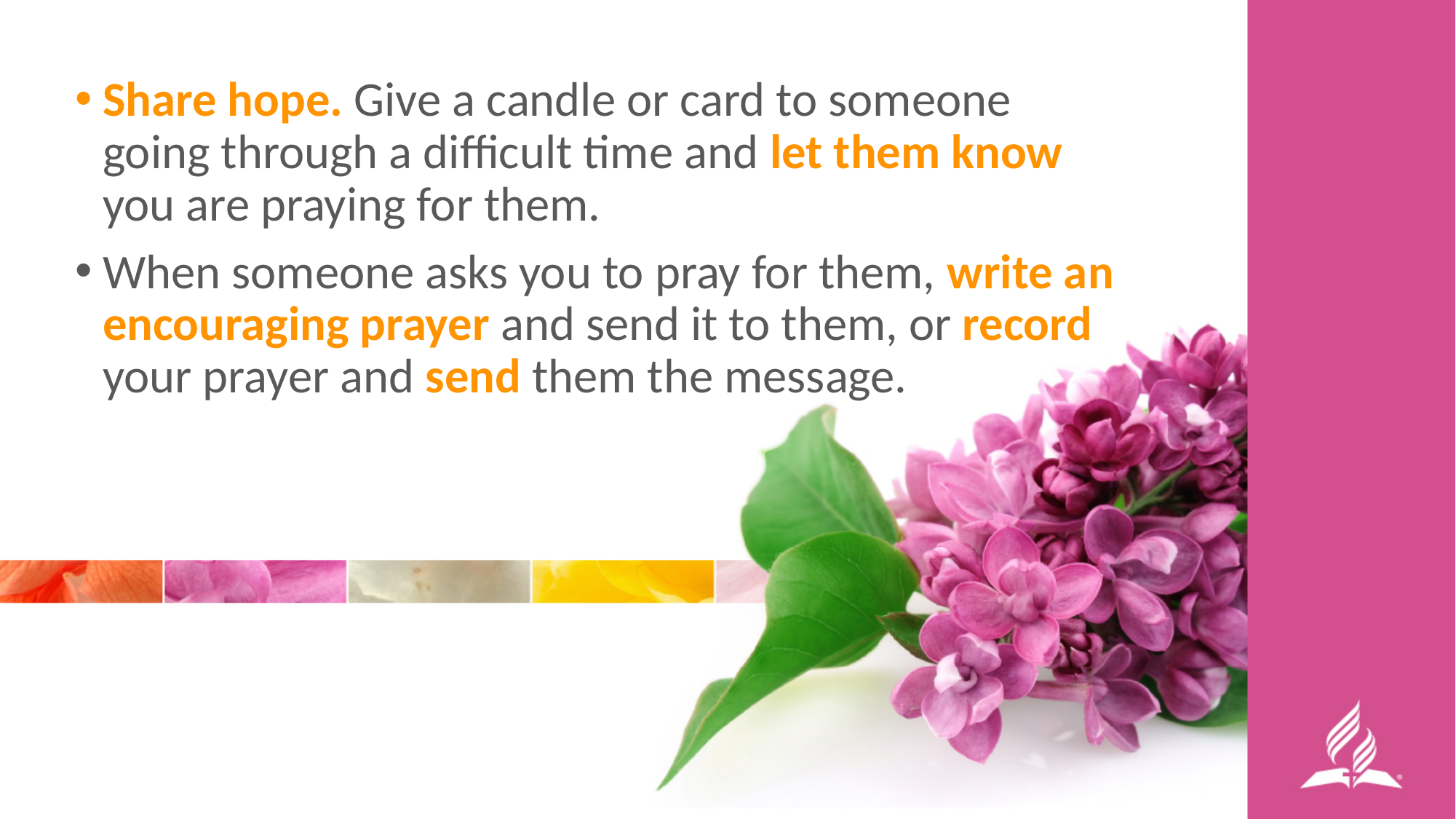

Share hope. Give a candle or card to someone going through a difficult time and let them know you are praying for them.
When someone asks you to pray for them, write an encouraging prayer and send it to them, or record your prayer and send them the message.